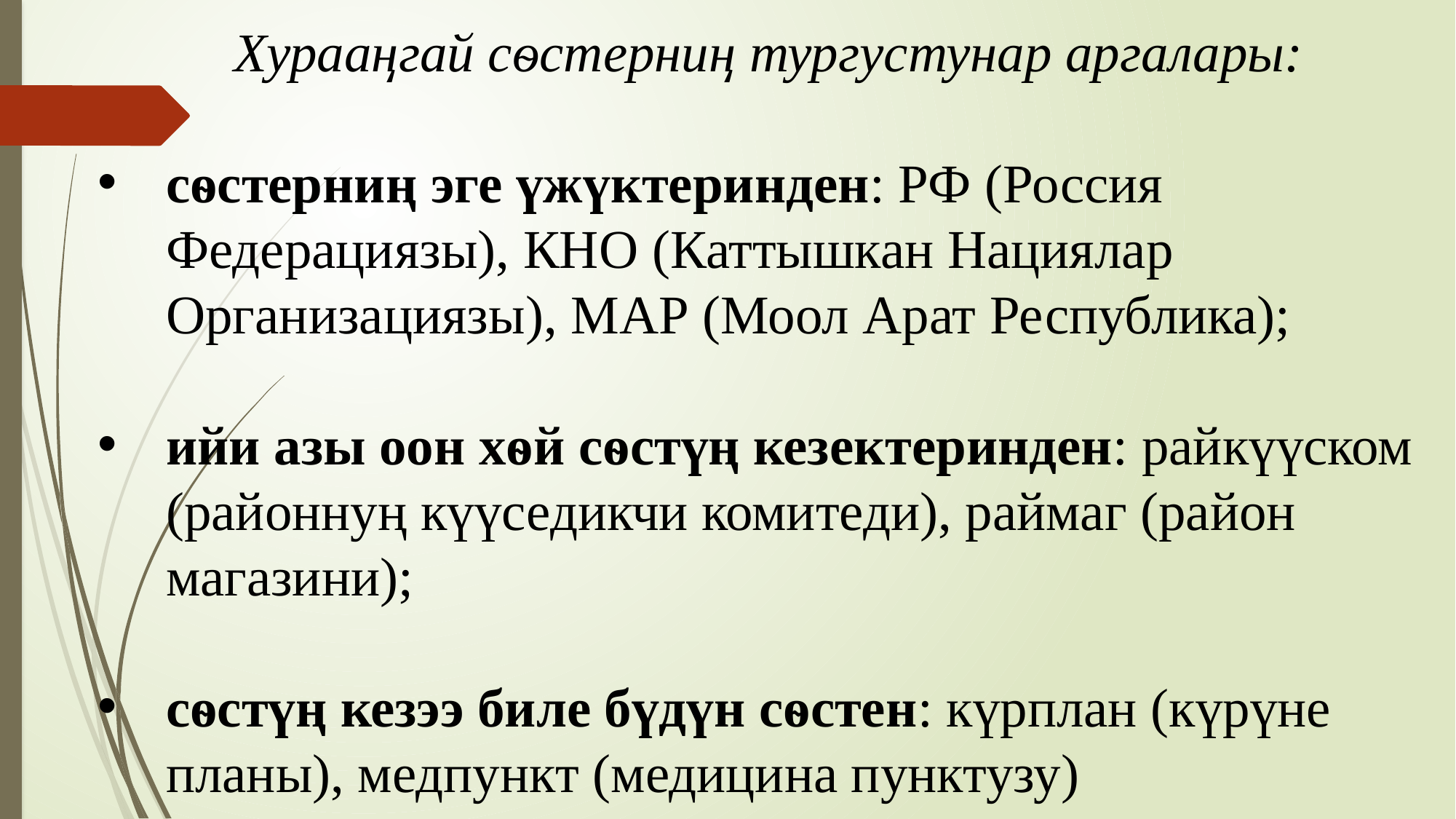

Хурааңгай сѳстерниң тургустунар аргалары:

сѳстерниң эге үжүктеринден: РФ (Россия Федерациязы), КНО (Каттышкан Нациялар Организациязы), МАР (Моол Арат Республика);

ийи азы оон хѳй сѳстүң кезектеринден: райкүүском (районнуң күүседикчи комитеди), раймаг (район магазини);

сѳстүң кезээ биле бүдүн сѳстен: күрплан (күрүне планы), медпункт (медицина пунктузу)